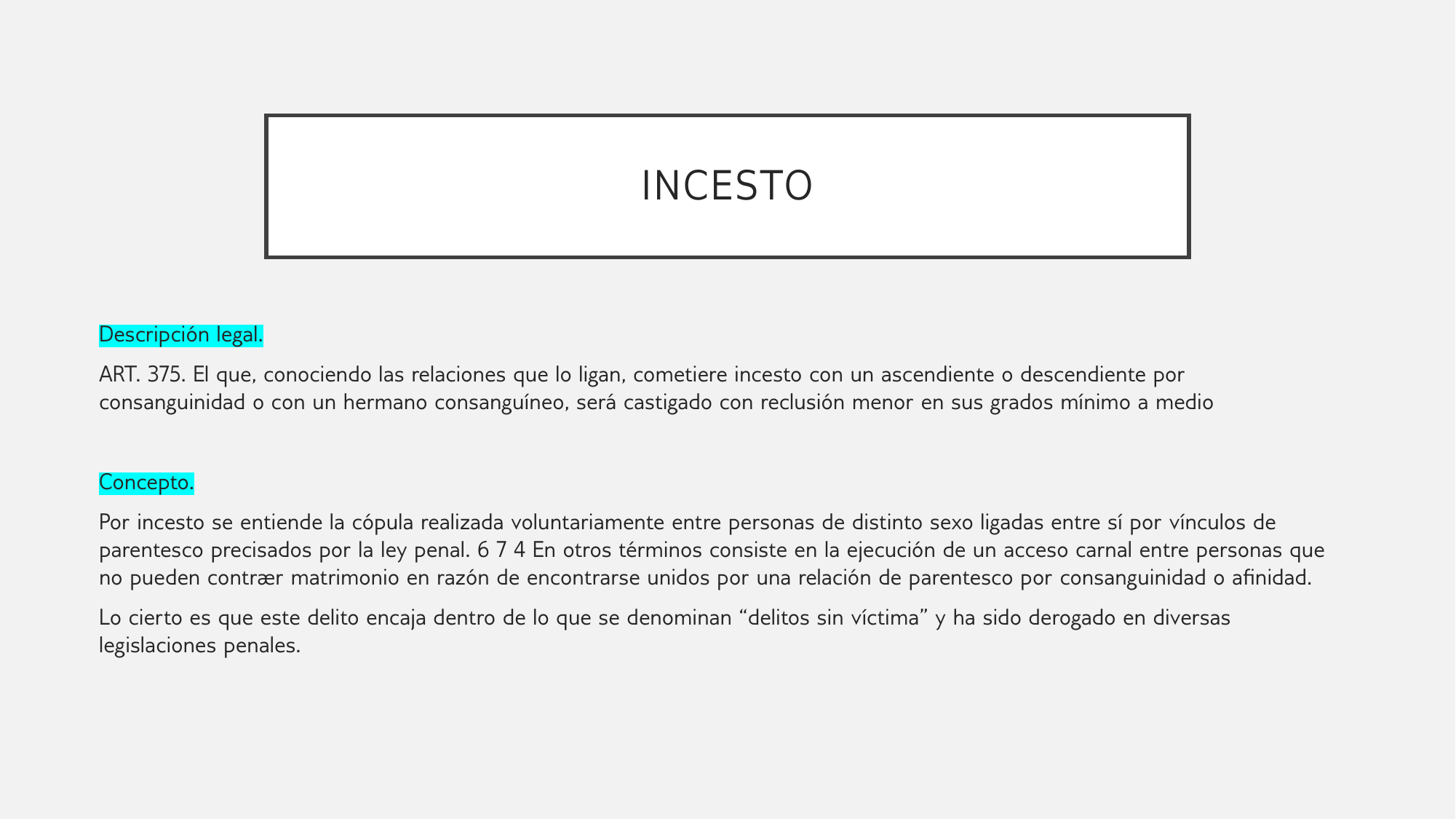

# INCESTO
Descripción legal.
ART. 375. El que, conociendo las relaciones que lo ligan, cometiere incesto con un ascendiente o descendiente por consanguinidad o con un hermano consanguíneo, será castigado con reclusión menor en sus grados mínimo a medio

Concepto.
Por incesto se entiende la cópula realizada voluntariamente entre personas de distinto sexo ligadas entre sí por vínculos de parentesco precisados por la ley penal. 6 7 4 En otros términos consiste en la ejecución de un acceso carnal entre personas que no pueden contraer matrimonio en razón de encontrarse unidos por una relación de parentesco por consanguinidad o afinidad.
Lo cierto es que este delito encaja dentro de lo que se denominan “delitos sin víctima” y ha sido derogado en diversas legislaciones penales.